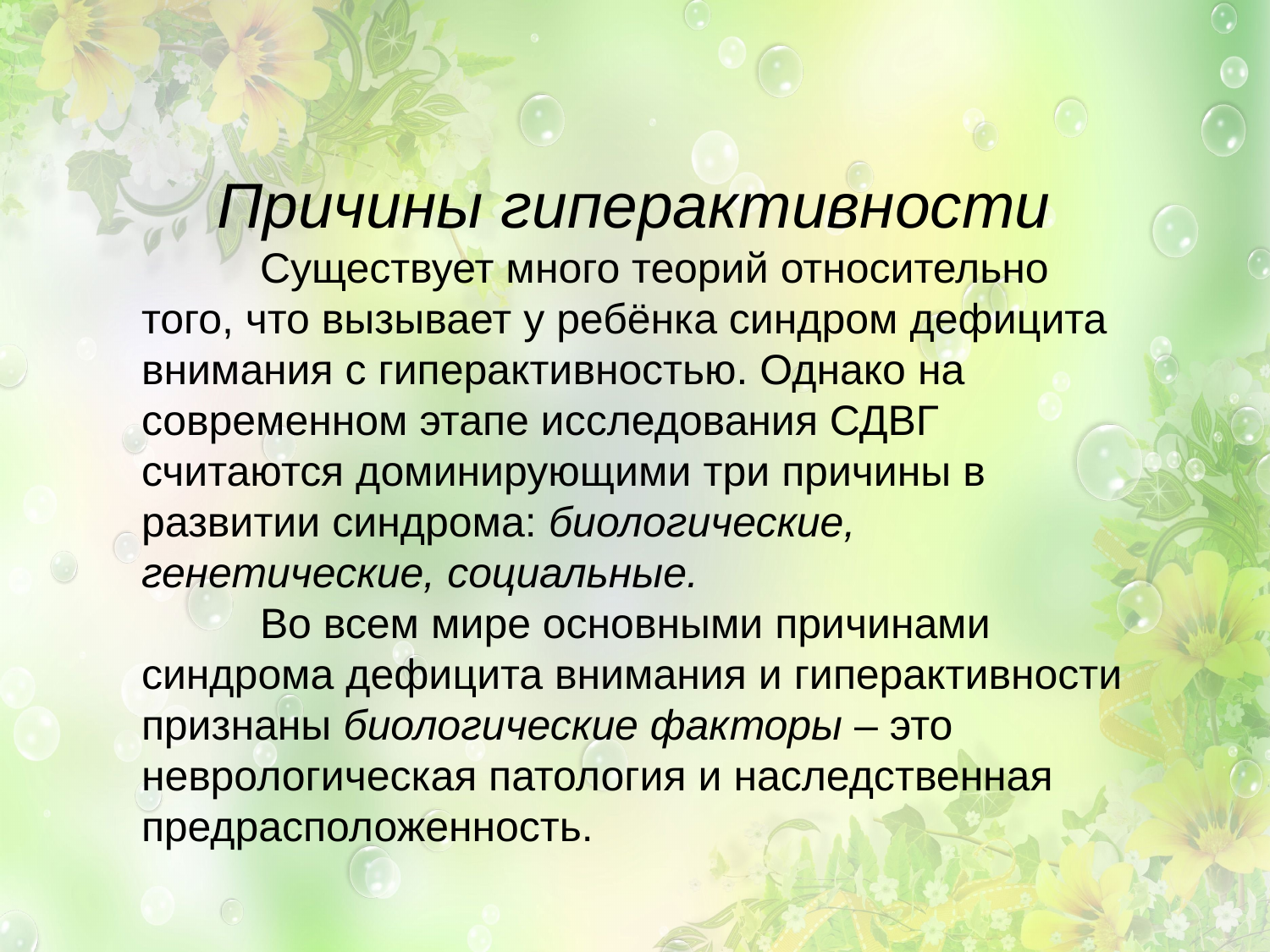

Причины гиперактивности
          Существует много теорий относительно того, что вызывает у ребёнка синдром дефицита внимания с гиперактивностью. Однако на современном этапе исследования СДВГ считаются доминирующими три причины в развитии синдрома: биологические, генетические, социальные.
          Во всем мире основными причинами синдрома дефицита внимания и гиперактивности признаны биологические факторы – это неврологическая патология и наследственная предрасположенность.